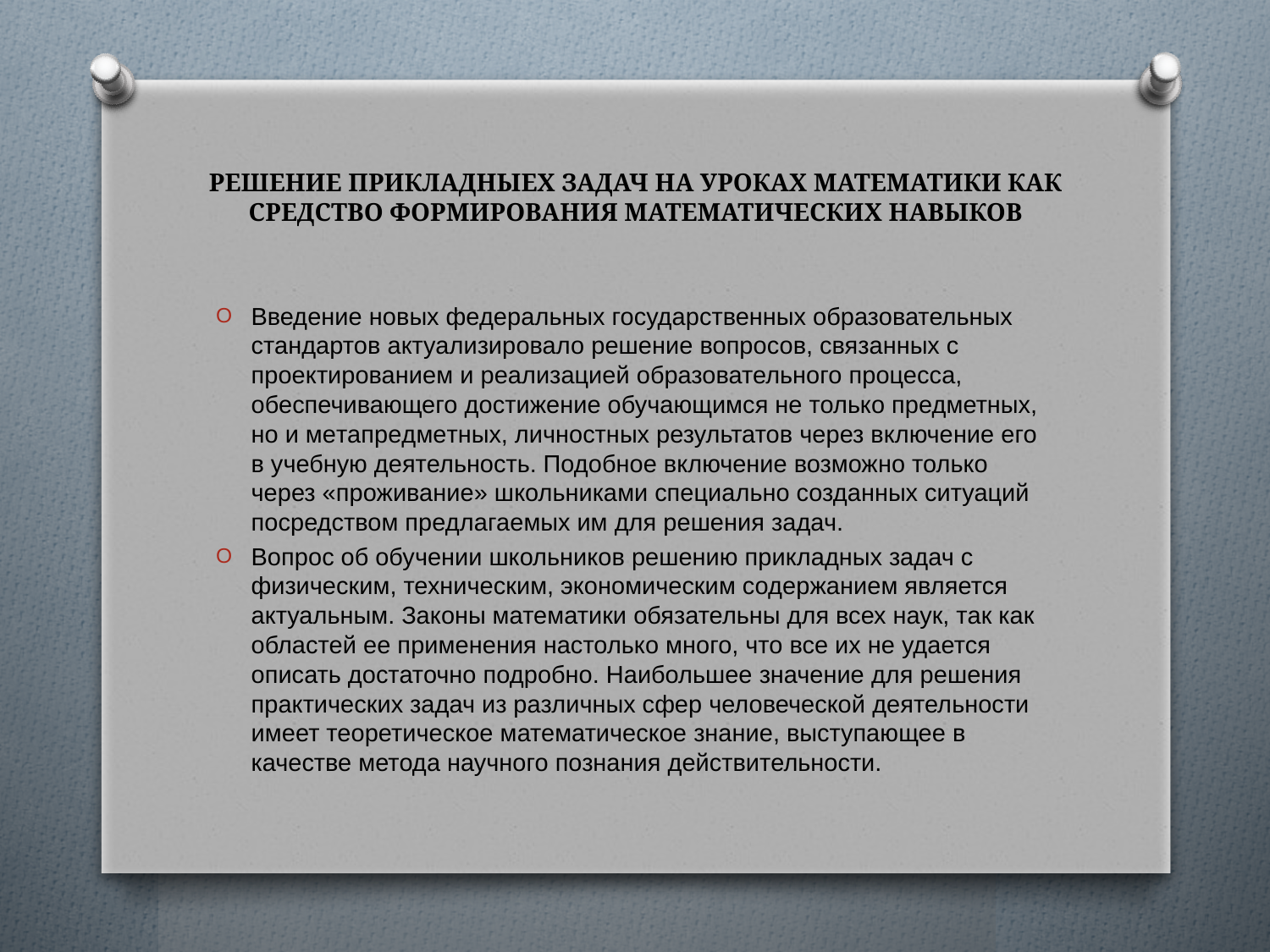

# РЕШЕНИЕ ПРИКЛАДНЫЕХ ЗАДАЧ НА УРОКАХ МАТЕМАТИКИ КАК СРЕДСТВО ФОРМИРОВАНИЯ МАТЕМАТИЧЕСКИХ НАВЫКОВ
Введение новых федеральных государственных образовательных стандартов актуализировало решение вопросов, связанных с проектированием и реализацией образовательного процесса, обеспечивающего достижение обучающимся не только предметных, но и мeтапpeдмeтных, личностных результатов через включение его в учебную деятельность. Подобное включение возможно только через «проживание» школьниками специально созданных ситуаций посредством предлагаемых им для решения задач.
Вопрос об обучении школьников решению прикладных задач с физическим, техническим, экономическим содержанием является актуальным. Законы математики обязательны для всех наук, так как областей ее применения настолько много, что все их не удается описать достаточно подробно. Наибольшее значение для решения практических задач из различных сфер человеческой деятельности имеет теоретическое математическое знание, выступающее в качестве метода научного познания действительности.